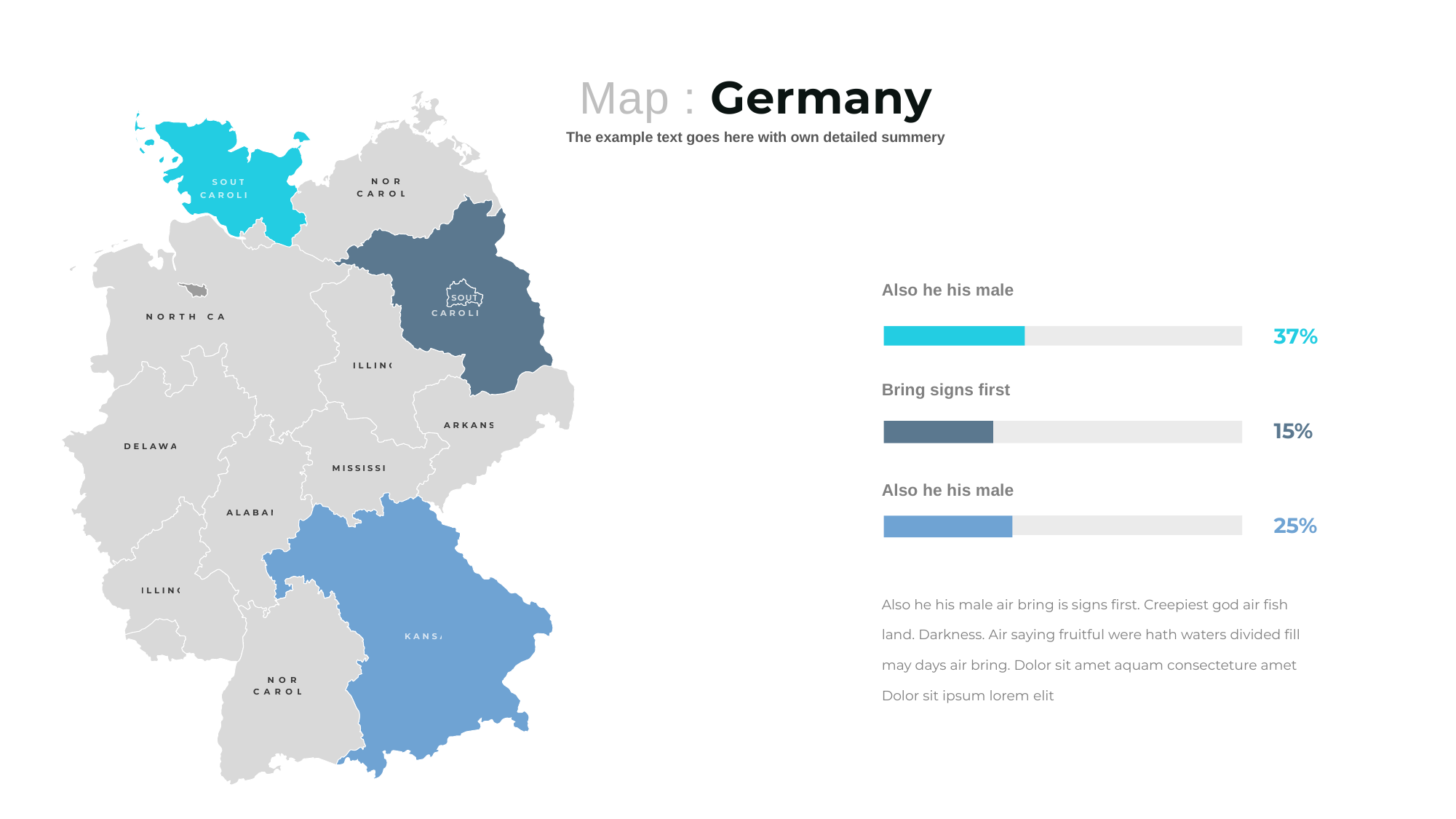

Map : Germany

The example text goes here with own detailed summery
SOUTH
CAROLINA
NORTH
CAROLINA
Also he his male
SOUT
CAROLINA
NORTH CAROLINA
37%

ILLINOIS
Bring signs first
15%
ARKANSAS

DELAWARE
MISSISSIPPI
Also he his male
ALABAMA
25%

Also he his male air bring is signs first. Creepiest god air fish land. Darkness. Air saying fruitful were hath waters divided fill may days air bring. Dolor sit amet aquam consecteture amet
Dolor sit ipsum lorem elit
ILLINOIS
KANSAS
NORTH
CAROLINA